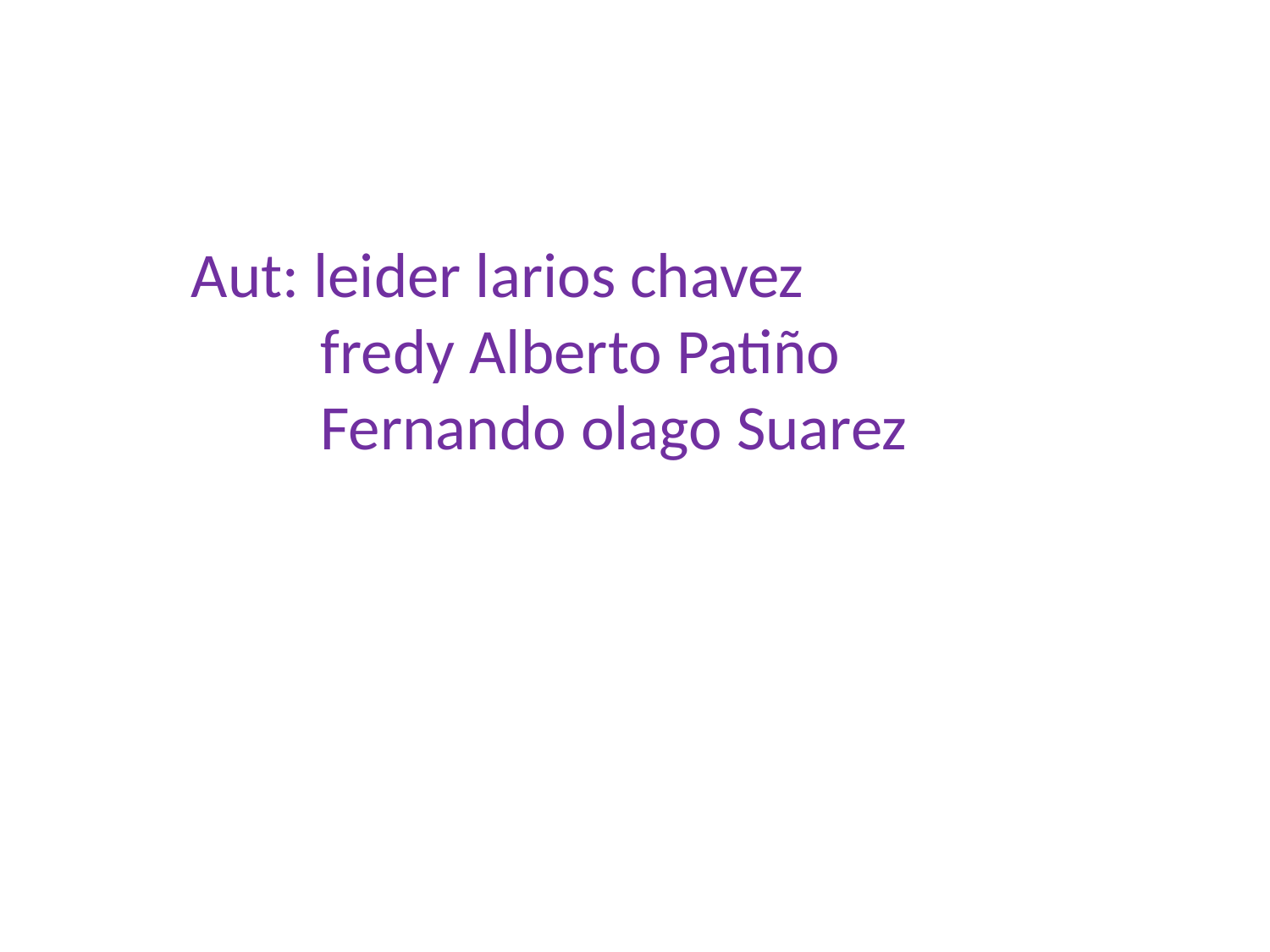

Aut: leider larios chavez
         fredy Alberto Patiño
         Fernando olago Suarez